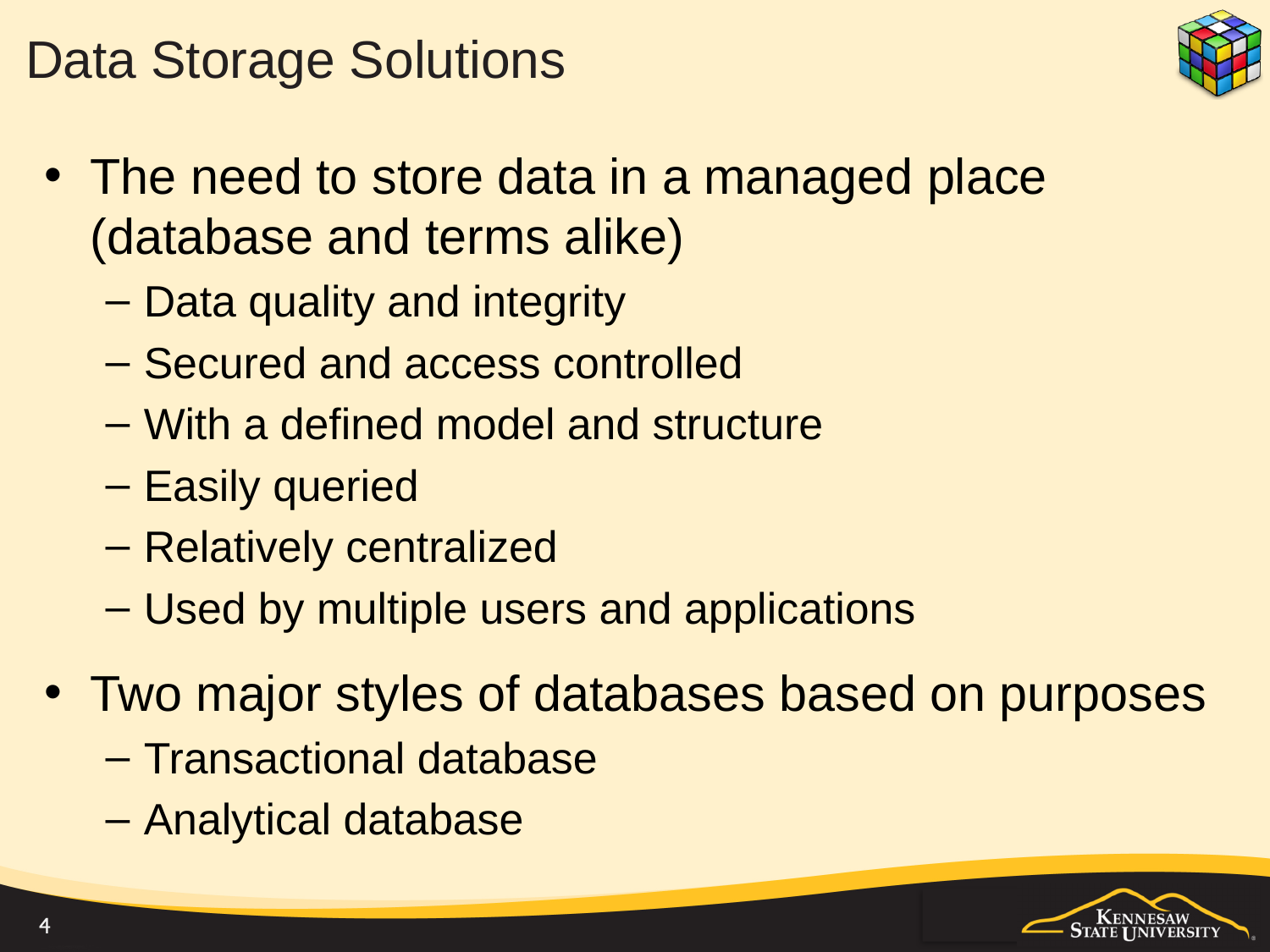

# Data Storage Solutions
The need to store data in a managed place (database and terms alike)
Data quality and integrity
Secured and access controlled
With a defined model and structure
Easily queried
Relatively centralized
Used by multiple users and applications
Two major styles of databases based on purposes
Transactional database
Analytical database
4